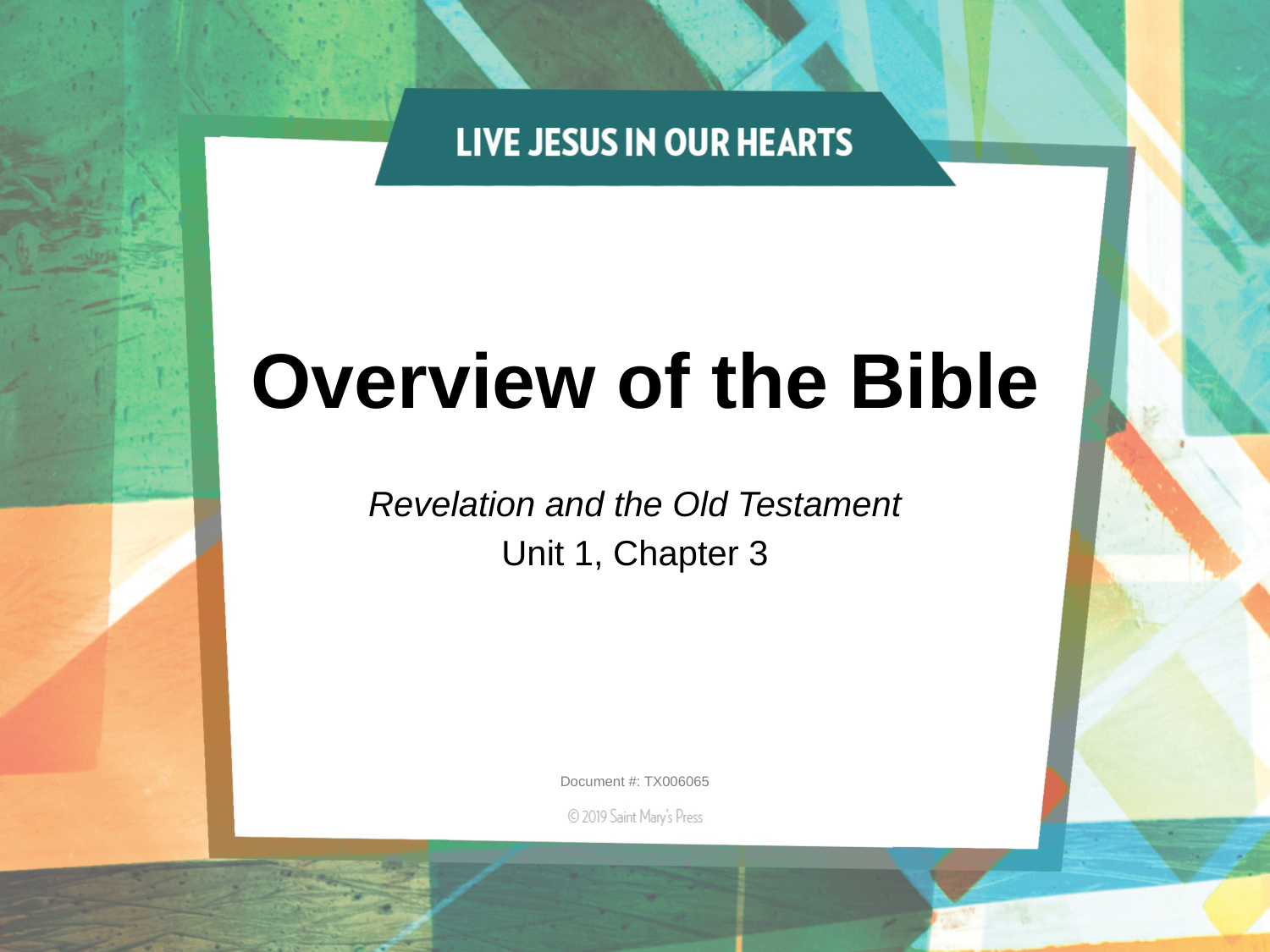

# Overview of the Bible
Revelation and the Old Testament
Unit 1, Chapter 3
Document #: TX006065